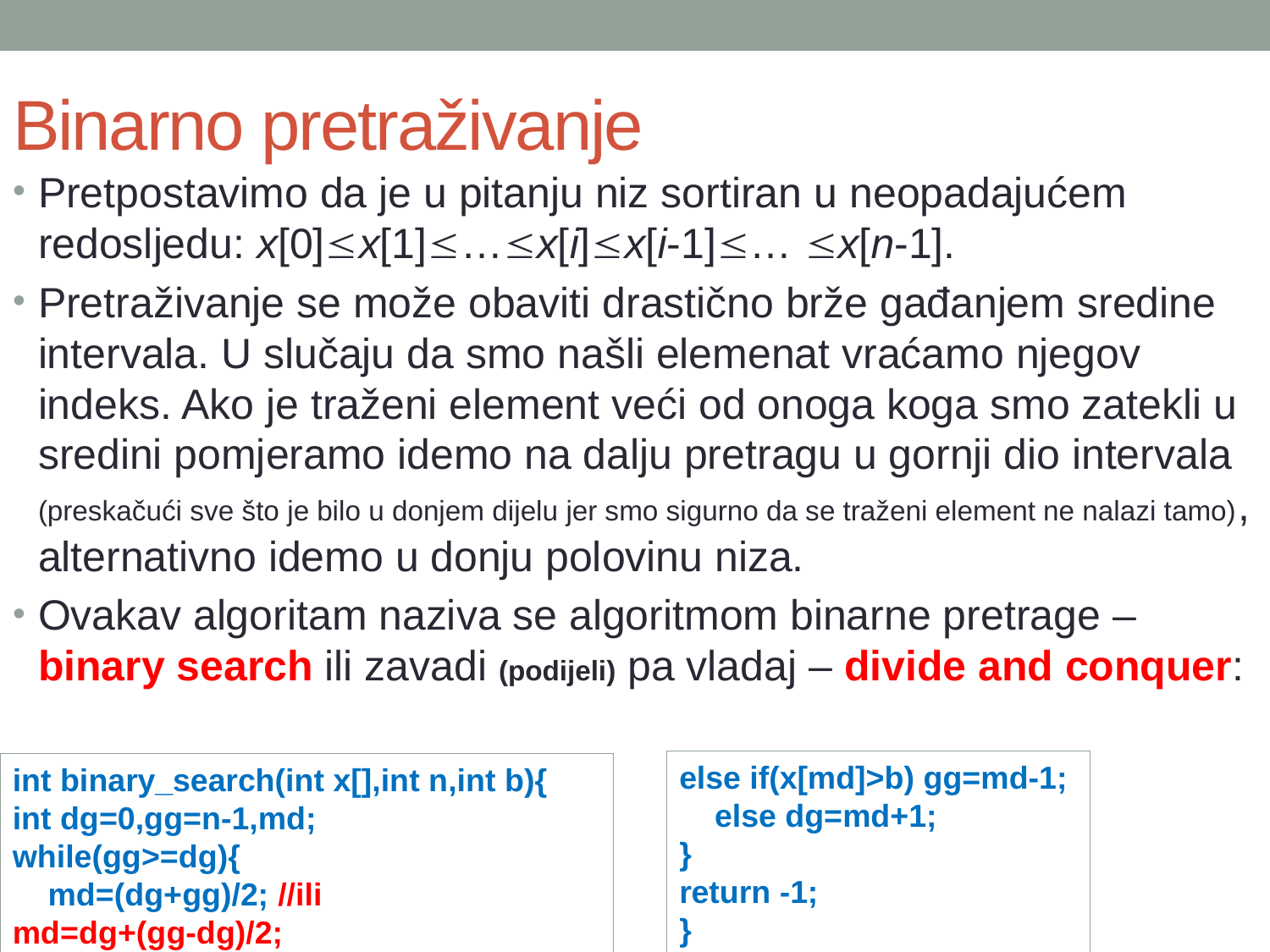

# Binarno pretraživanje
Pretpostavimo da je u pitanju niz sortiran u neopadajućem redosljedu: x[0]≤x[1]≤…≤x[i]≤x[i-1]≤… ≤x[n-1].
Pretraživanje se može obaviti drastično brže gađanjem sredine intervala. U slučaju da smo našli elemenat vraćamo njegov indeks. Ako je traženi element veći od onoga koga smo zatekli u sredini pomjeramo idemo na dalju pretragu u gornji dio intervala (preskačući sve što je bilo u donjem dijelu jer smo sigurno da se traženi element ne nalazi tamo), alternativno idemo u donju polovinu niza.
Ovakav algoritam naziva se algoritmom binarne pretrage – binary search ili zavadi (podijeli) pa vladaj – divide and conquer:
else if(x[md]>b) gg=md-1;
    else dg=md+1;
}
return -1;
}
int binary_search(int x[],int n,int b){
int dg=0,gg=n-1,md;
while(gg>=dg){
    md=(dg+gg)/2; //ili md=dg+(gg-dg)/2;
    if(x[md]==b) return md;